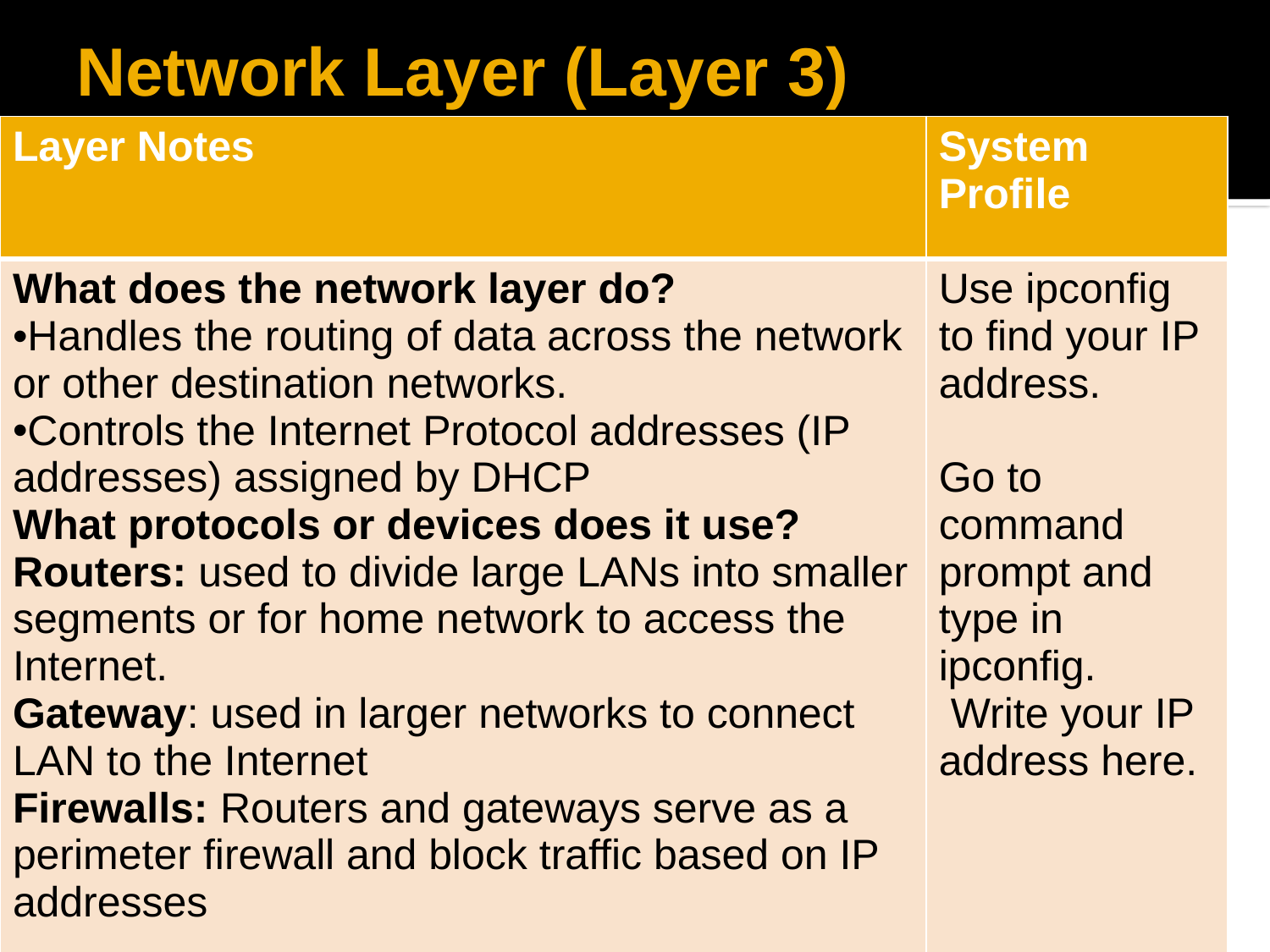

# Network Layer (Layer 3)
| Layer Notes | System Profile |
| --- | --- |
| What does the network layer do? Handles the routing of data across the network or other destination networks. Controls the Internet Protocol addresses (IP addresses) assigned by DHCP What protocols or devices does it use? Routers: used to divide large LANs into smaller segments or for home network to access the Internet. Gateway: used in larger networks to connect LAN to the Internet Firewalls: Routers and gateways serve as a perimeter firewall and block traffic based on IP addresses | Use ipconfig to find your IP address. Go to command prompt and type in ipconfig. Write your IP address here. |